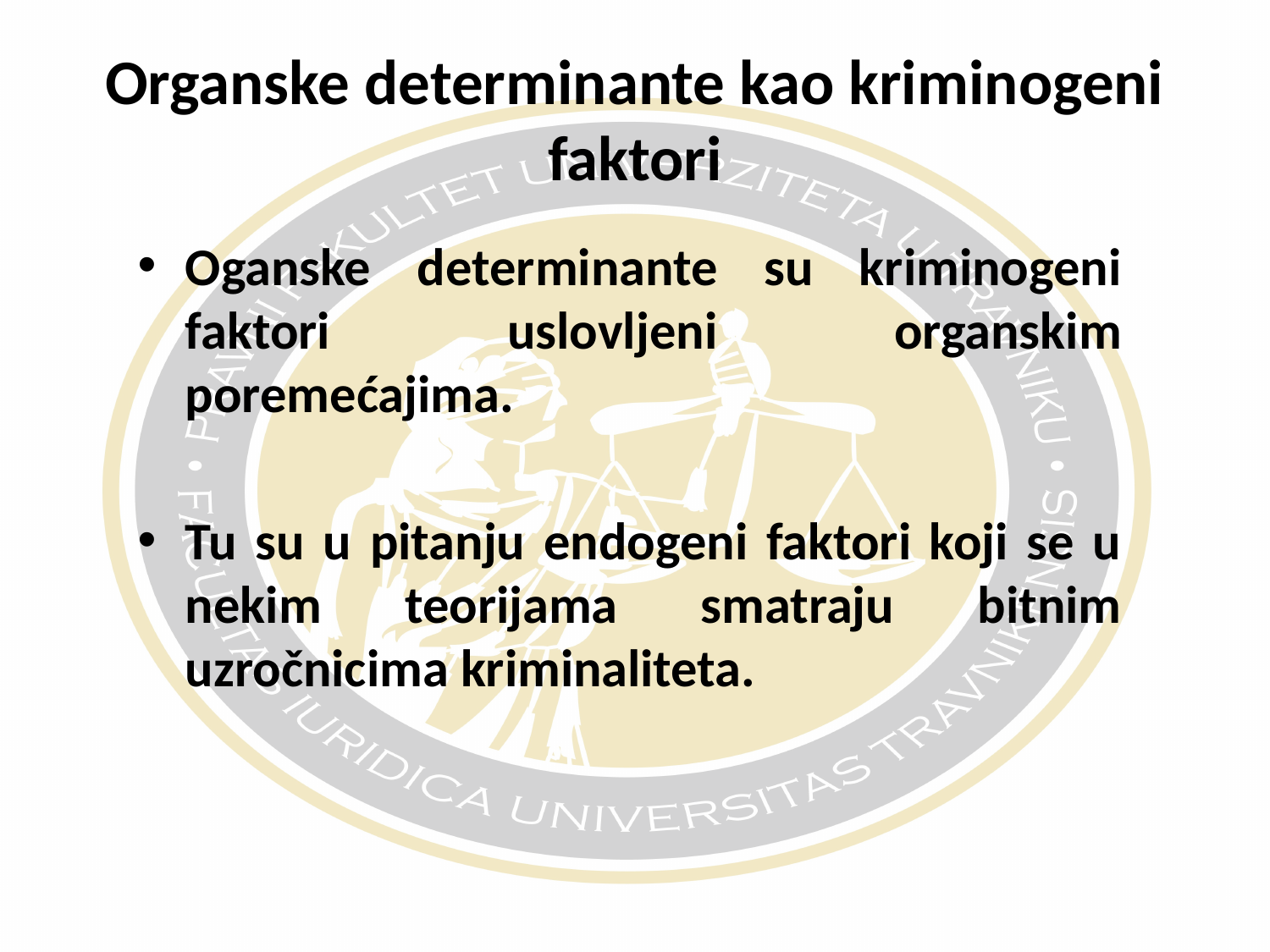

# Organske determinante kao kriminogeni faktori
Oganske determinante su kriminogeni faktori uslovljeni organskim poremećajima.

Tu su u pitanju endogeni faktori koji se u nekim teorijama smatraju bitnim uzročnicima kriminaliteta.